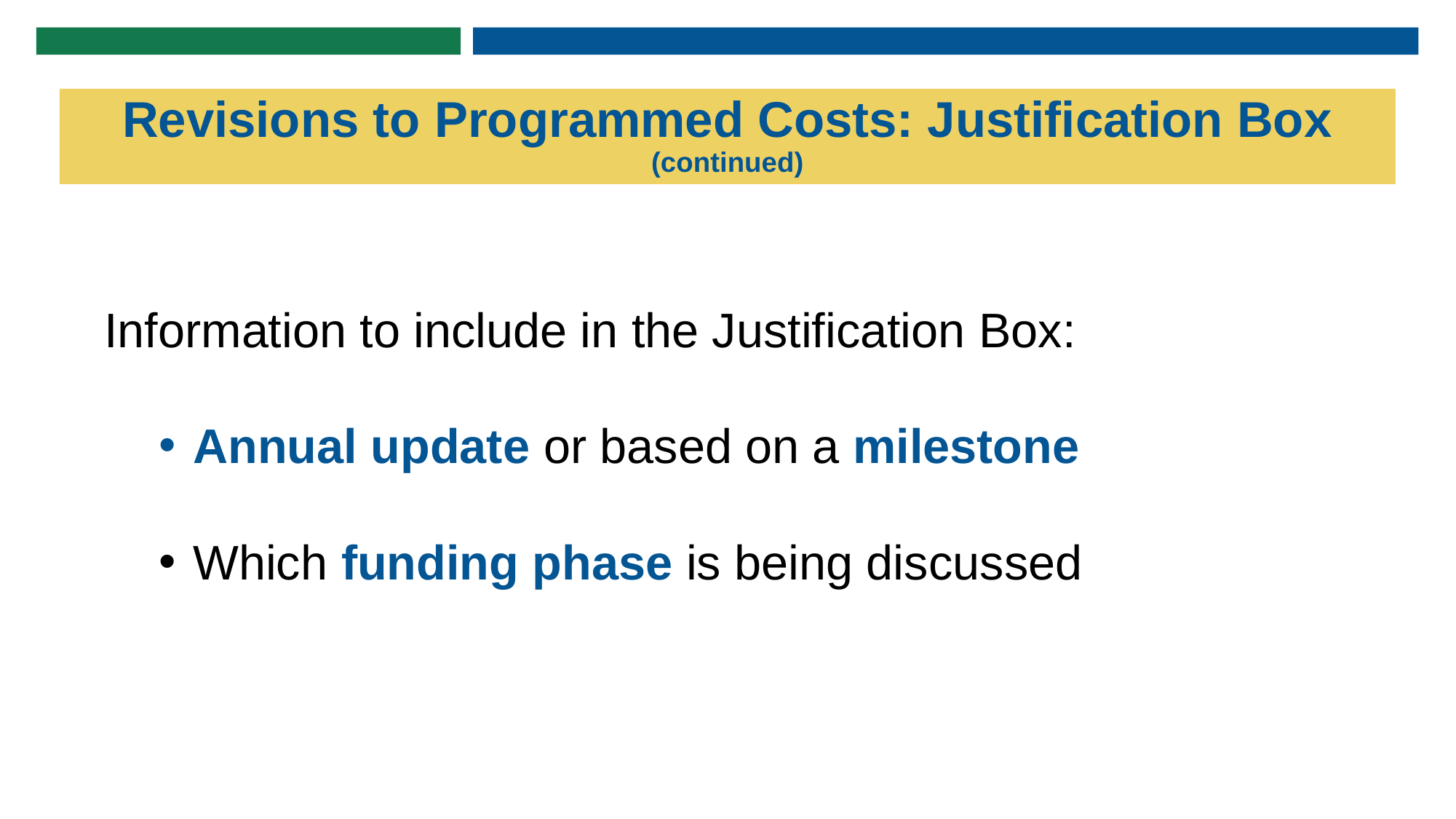

# Revisions to Programmed Costs: Justification Box (continued)

Information to include in the Justification Box:

Annual update or based on a milestone

Which funding phase is being discussed